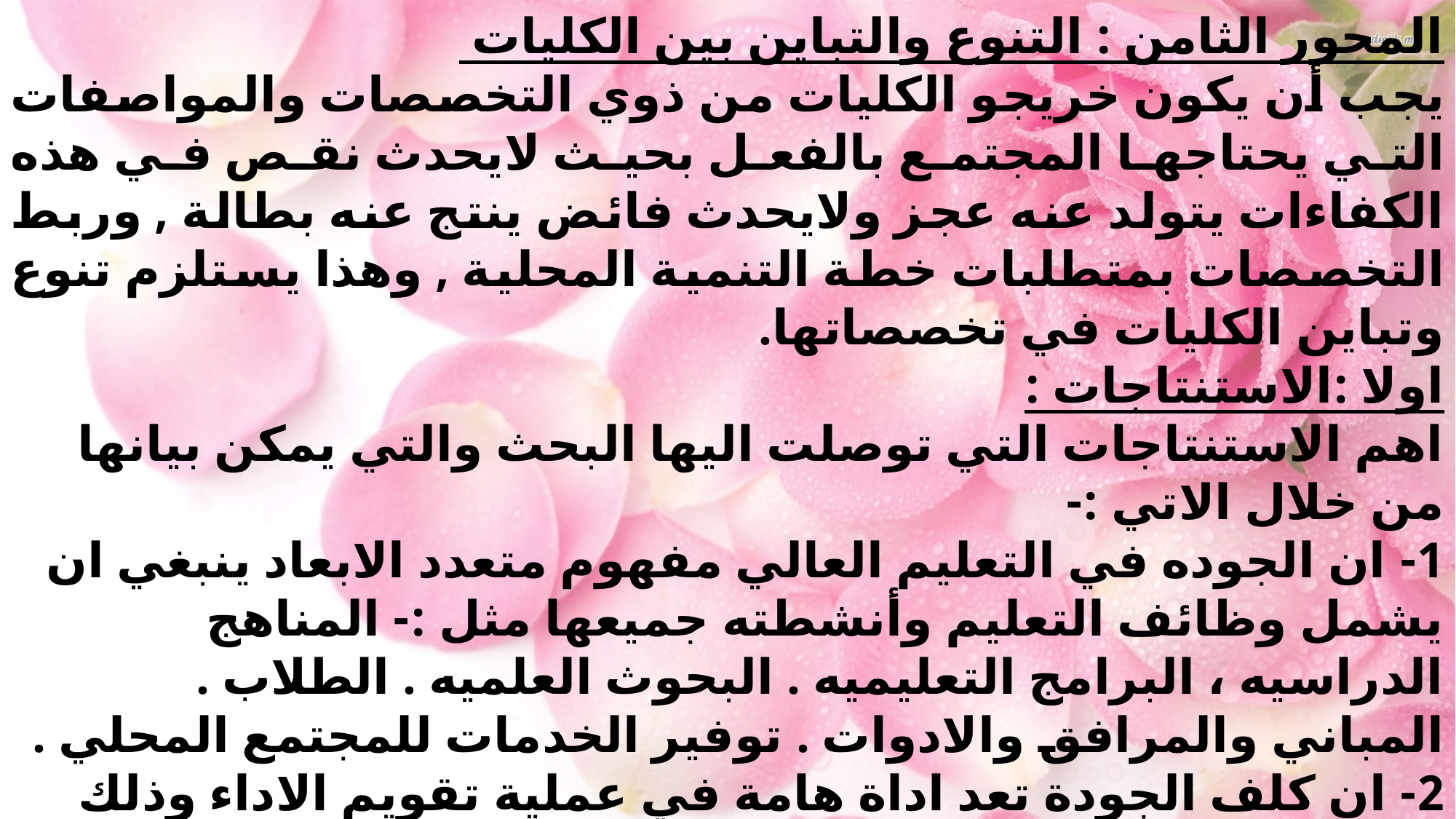

المحور الثامن : التنوع والتباين بين الكليات
يجب أن يكون خريجو الكليات من ذوي التخصصات والمواصفات التي يحتاجها المجتمع بالفعل بحيث لايحدث نقص في هذه الكفاءات يتولد عنه عجز ولايحدث فائض ينتج عنه بطالة , وربط التخصصات بمتطلبات خطة التنمية المحلية , وهذا يستلزم تنوع وتباين الكليات في تخصصاتها.
اولا :الاستنتاجات :
اهم الاستنتاجات التي توصلت اليها البحث والتي يمكن بيانها من خلال الاتي :-
1- ان الجوده في التعليم العالي مفهوم متعدد الابعاد ينبغي ان يشمل وظائف التعليم وأنشطته جميعها مثل :- المناهج الدراسيه ، البرامج التعليميه . البحوث العلميه . الطلاب .
المباني والمرافق والادوات . توفير الخدمات للمجتمع المحلي .
2- ان كلف الجودة تعد اداة هامة في عملية تقويم الاداء وذلك لكون الجودة تعد سلاح تنافسي وترتبط بستراتيجية الوحدة الاقتصادية ,والوحدة التعليمية ، فضلاً عن تقديمها مؤشرات ومقاييس للاداء تساعد في تقويم اداء الوحدة الامر الذي يستلزم توفر مؤشرات و مقاييس مالية وغير مالية لكلف الجودة .